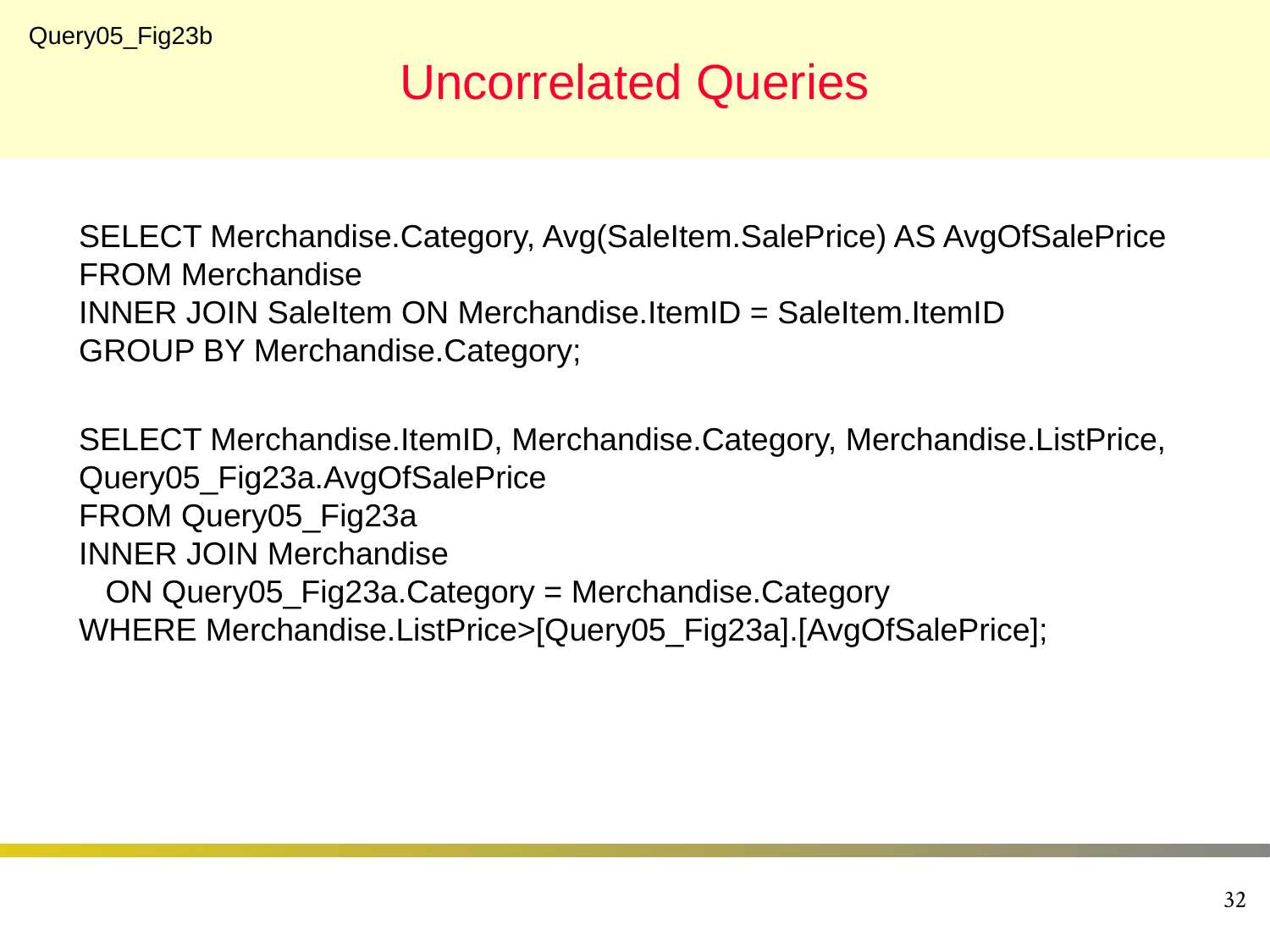

# Uncorrelated Queries
Query05_Fig23b
SELECT Merchandise.Category, Avg(SaleItem.SalePrice) AS AvgOfSalePrice
FROM Merchandise
INNER JOIN SaleItem ON Merchandise.ItemID = SaleItem.ItemID
GROUP BY Merchandise.Category;
SELECT Merchandise.ItemID, Merchandise.Category, Merchandise.ListPrice, Query05_Fig23a.AvgOfSalePrice
FROM Query05_Fig23a
INNER JOIN Merchandise
   ON Query05_Fig23a.Category = Merchandise.Category
WHERE Merchandise.ListPrice>[Query05_Fig23a].[AvgOfSalePrice];
32